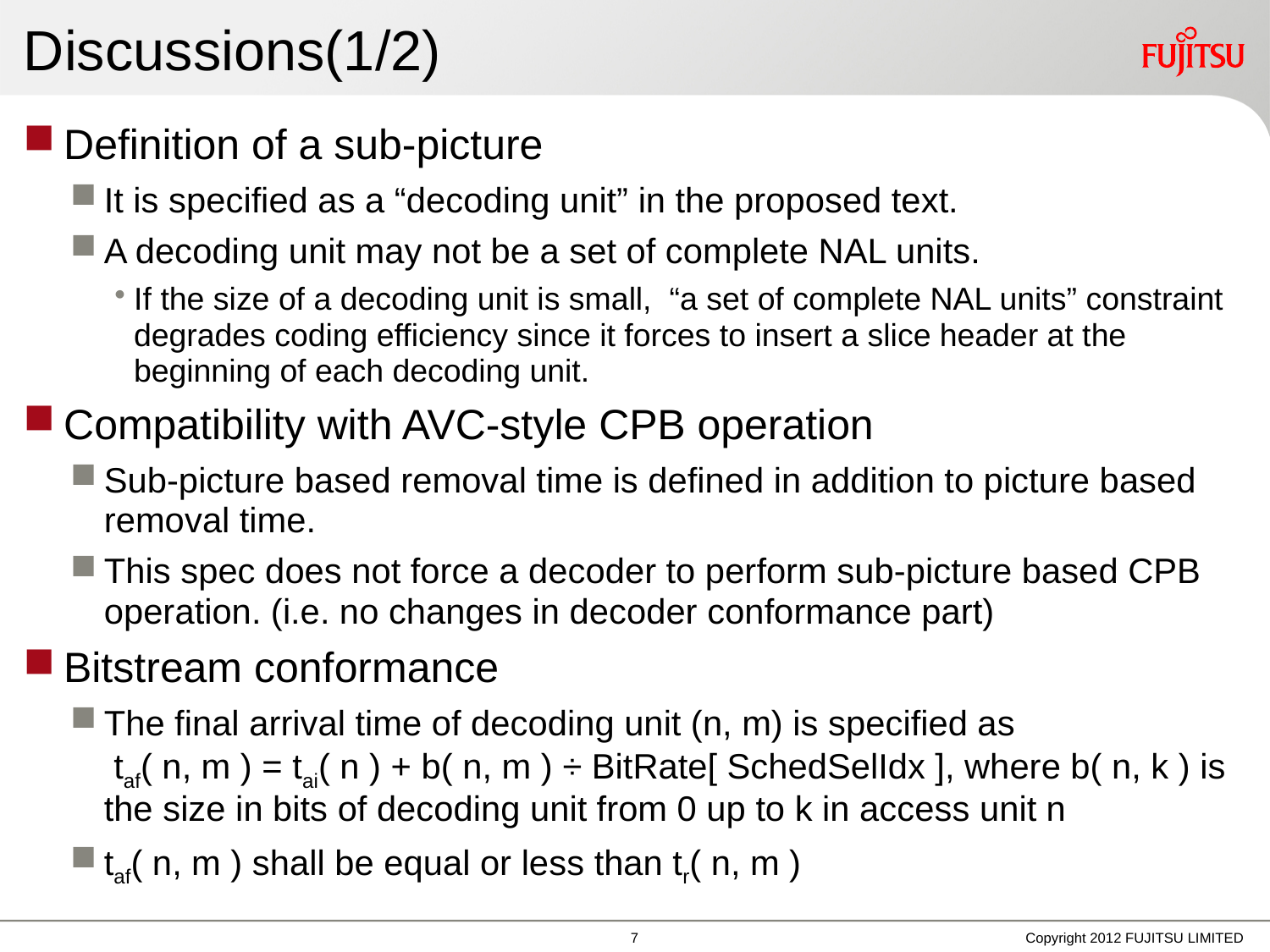

# Discussions(1/2)
Definition of a sub-picture
It is specified as a “decoding unit” in the proposed text.
A decoding unit may not be a set of complete NAL units.
If the size of a decoding unit is small,  “a set of complete NAL units” constraint degrades coding efficiency since it forces to insert a slice header at the beginning of each decoding unit.
Compatibility with AVC-style CPB operation
Sub-picture based removal time is defined in addition to picture based removal time.
This spec does not force a decoder to perform sub-picture based CPB operation. (i.e. no changes in decoder conformance part)
Bitstream conformance
The final arrival time of decoding unit (n, m) is specified as
 taf( n, m ) = tai( n ) + b( n, m ) ÷ BitRate[ SchedSelIdx ], where b( n, k ) is the size in bits of decoding unit from 0 up to k in access unit n
taf( n, m ) shall be equal or less than tr( n, m )

7
Copyright 2012 FUJITSU LIMITED